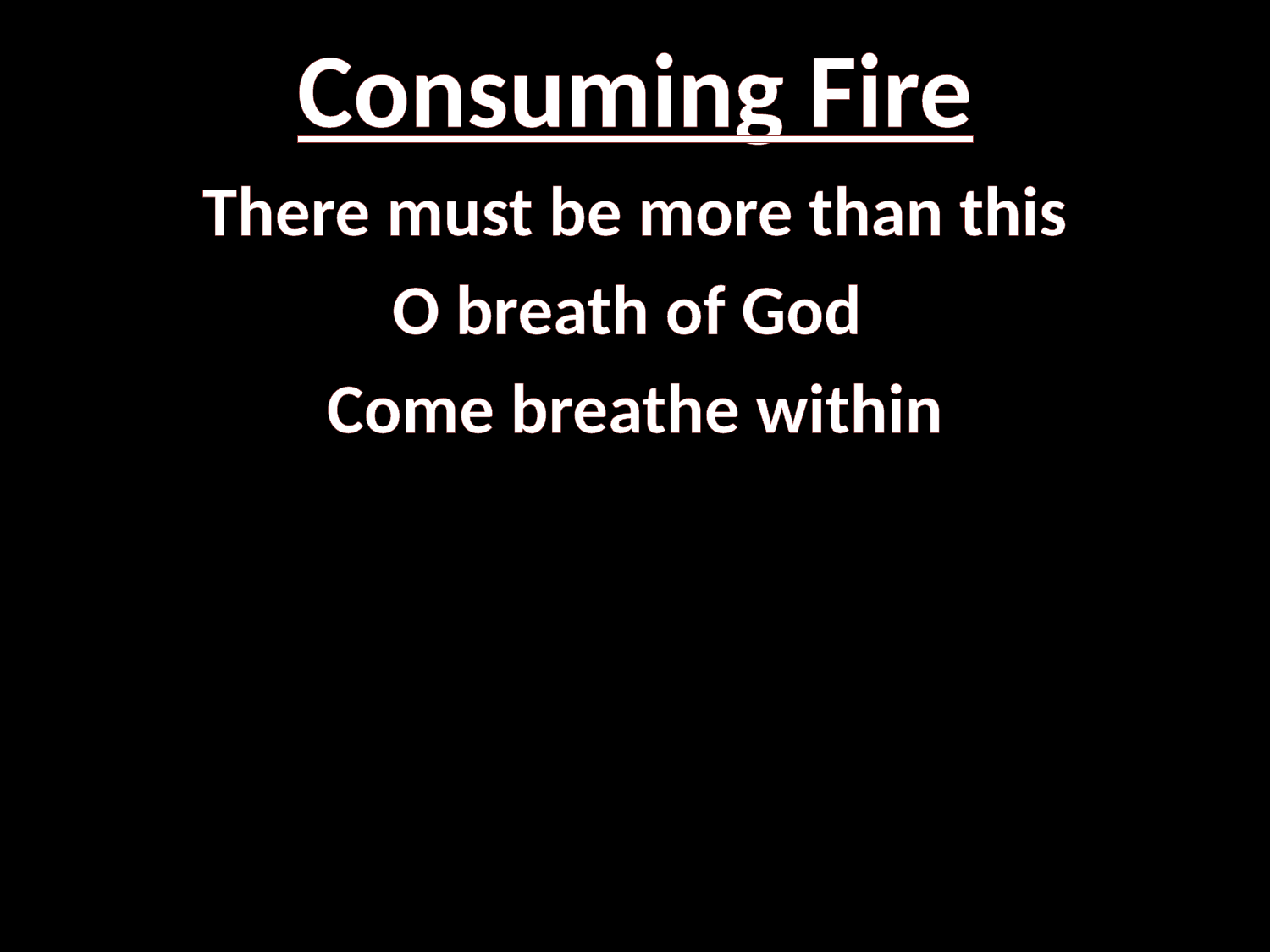

# Consuming Fire
There must be more than this
O breath of God
Come breathe within